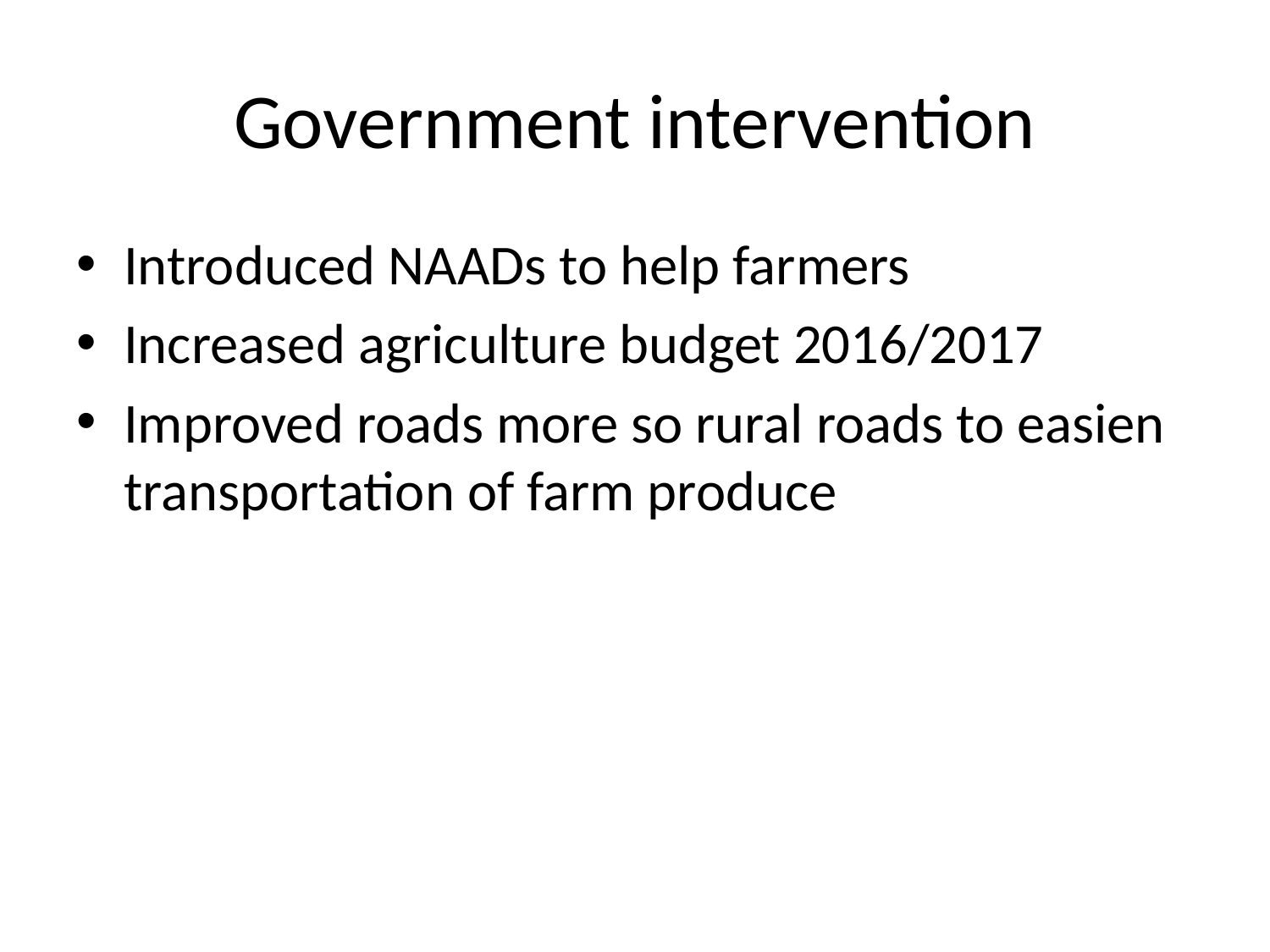

# Government intervention
Introduced NAADs to help farmers
Increased agriculture budget 2016/2017
Improved roads more so rural roads to easien transportation of farm produce